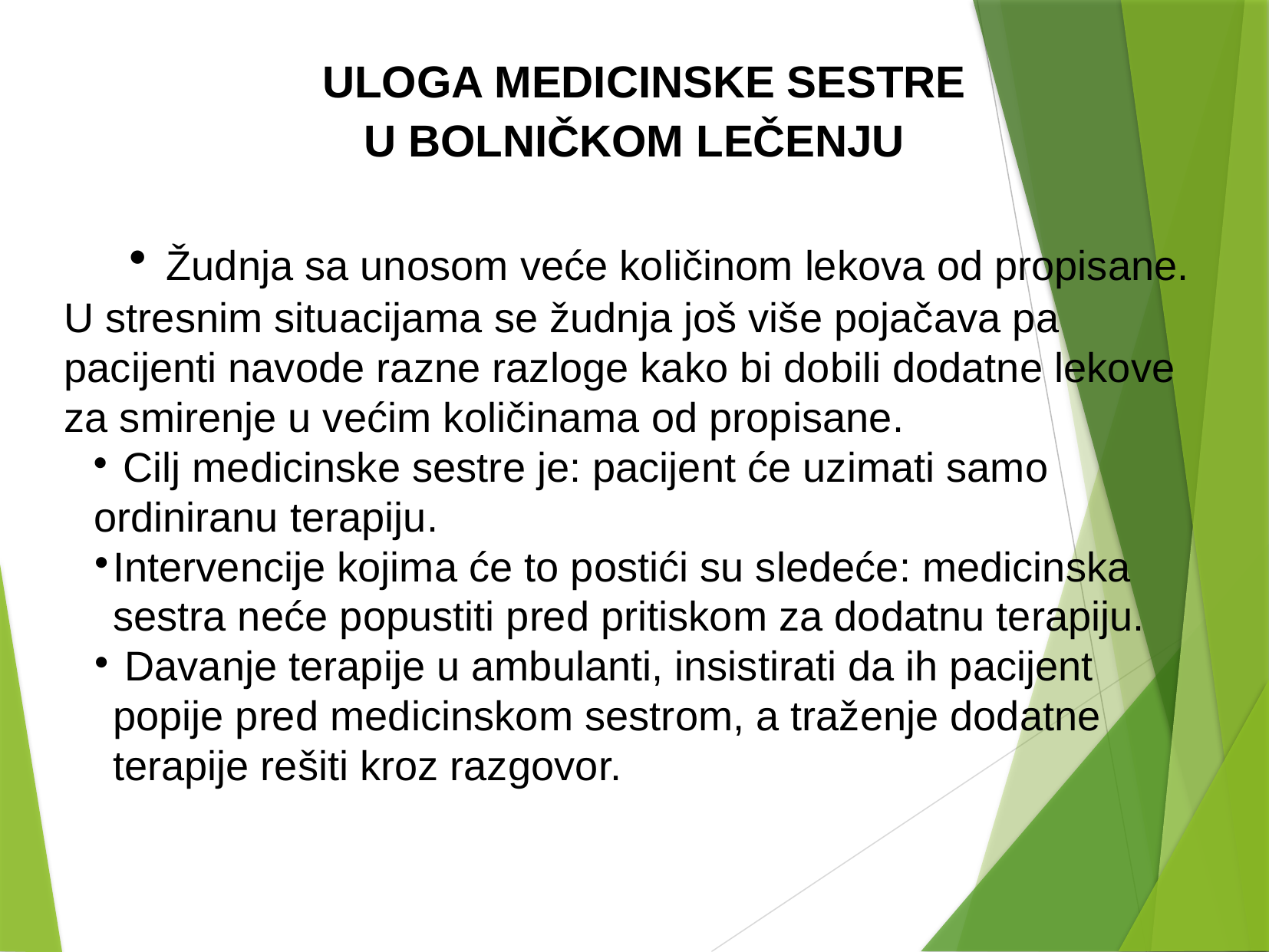

ULOGA MEDICINSKE SESTRE U BOLNIČKOM LEČENJU
 Žudnja sa unosom veće količinom lekova od propisane. U stresnim situacijama se žudnja još više pojačava pa pacijenti navode razne razloge kako bi dobili dodatne lekove za smirenje u većim količinama od propisane.
 Cilj medicinske sestre je: pacijent će uzimati samo ordiniranu terapiju.
Intervencije kojima će to postići su sledeće: medicinska sestra neće popustiti pred pritiskom za dodatnu terapiju.
 Davanje terapije u ambulanti, insistirati da ih pacijent popije pred medicinskom sestrom, a traženje dodatne terapije rešiti kroz razgovor.